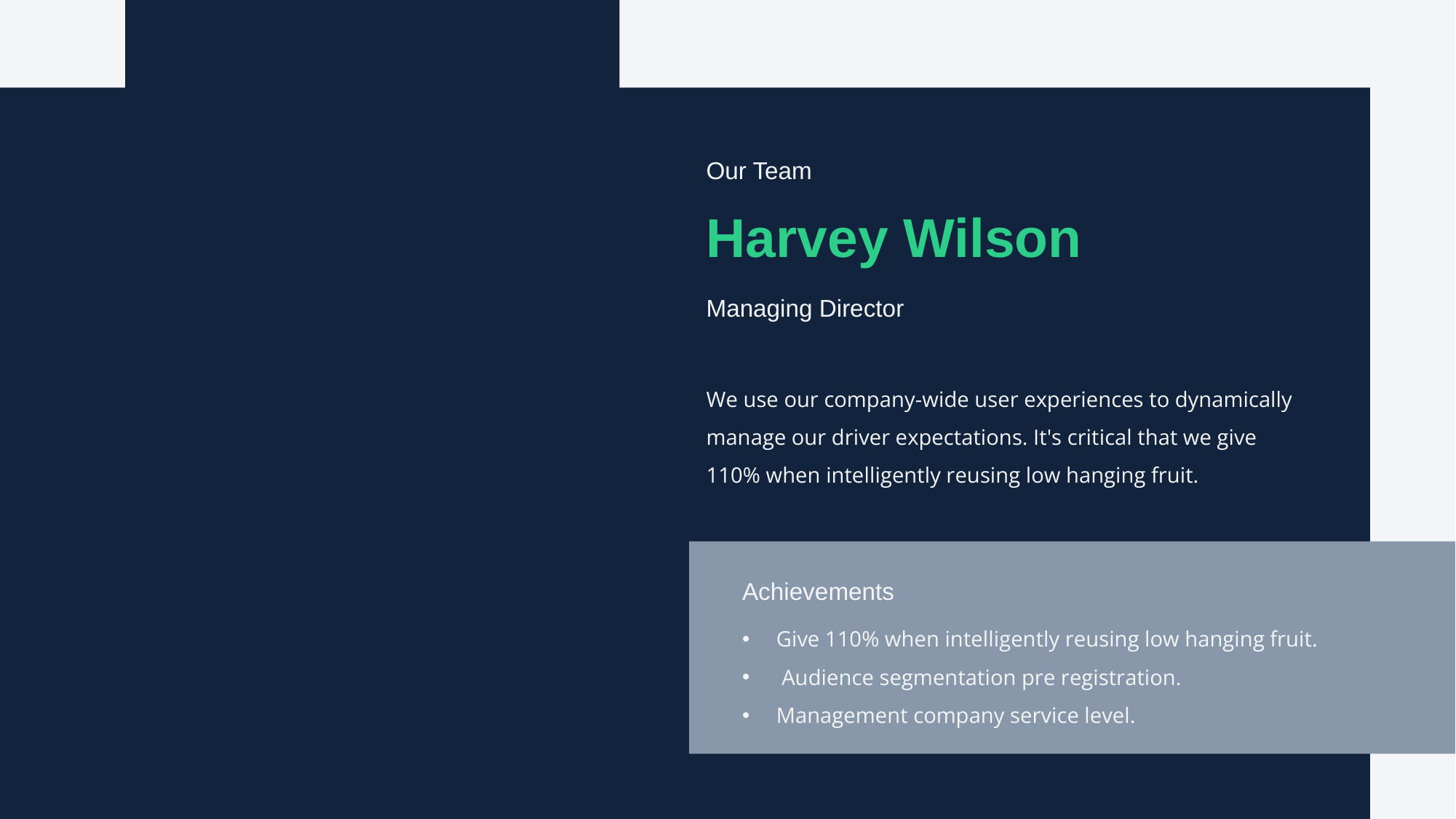

Our Team
Harvey Wilson
Managing Director
We use our company-wide user experiences to dynamically manage our driver expectations. It's critical that we give 110% when intelligently reusing low hanging fruit.

Achievements
Give 110% when intelligently reusing low hanging fruit.
 Audience segmentation pre registration.
Management company service level.